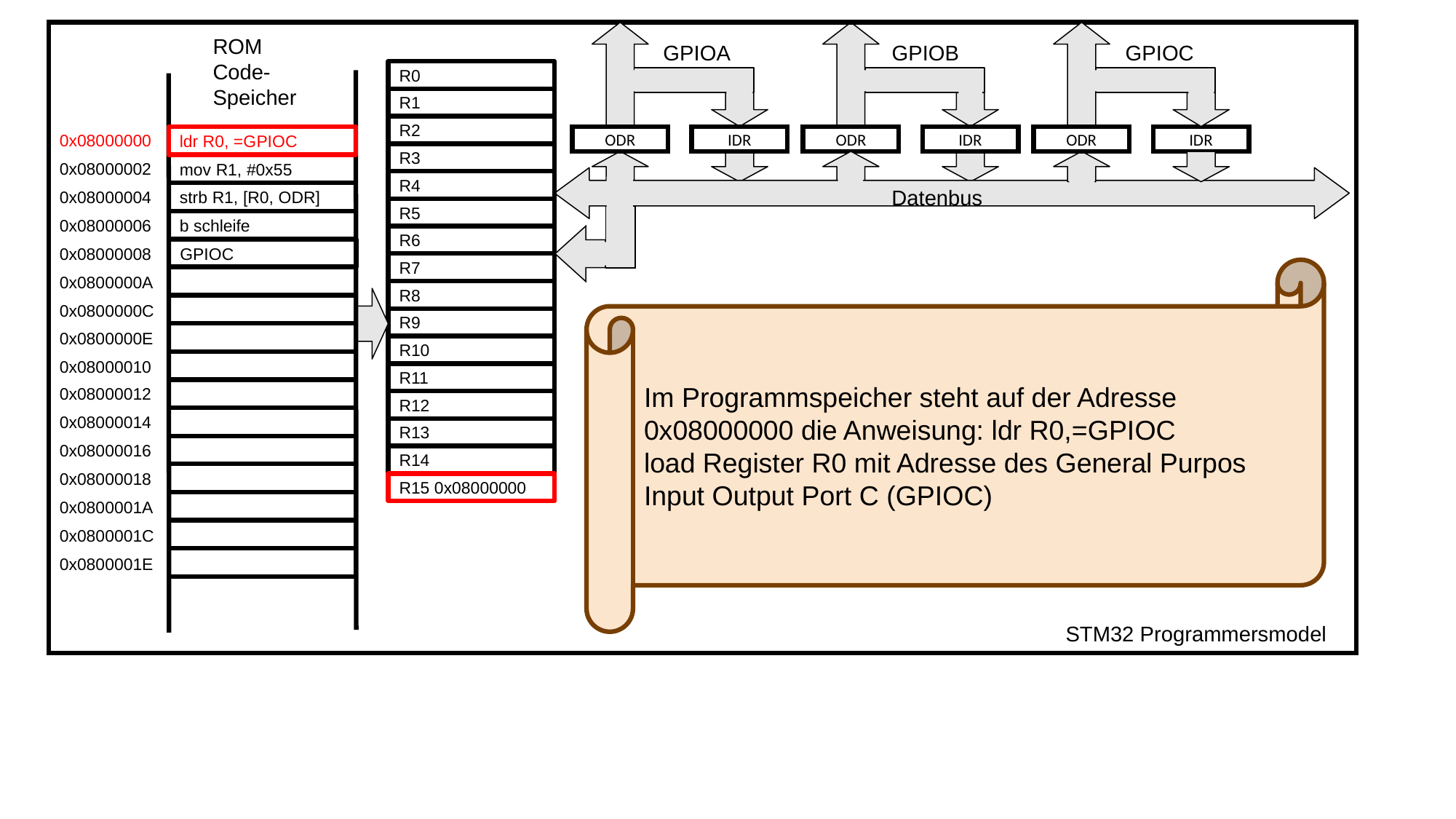

ROM
Code-Speicher

GPIOC
GPIOA
GPIOB
R0
R1
R2
R3
R4
R5
R6
R7
R8
R9
R10
R11
R12
R14
R15 0x08000000

0x08000000
ODR
ODR
IDR
IDR
ODR
IDR
ldr R0, =GPIOC

0x08000002
mov R1, #0x55

Datenbus

0x08000004
strb R1, [R0, ODR]

b schleife
0x08000006

0x08000008
GPIOC

Im Programmspeicher steht auf der Adresse 0x08000000 die Anweisung: ldr R0,=GPIOC
load Register R0 mit Adresse des General Purpos Input Output Port C (GPIOC)

0x0800000A

0x0800000C

0x0800000E

0x08000010
0x08000012

0x08000014

R13

0x08000016

0x08000018

0x0800001A

0x0800001C

0x0800001E
STM32 Programmersmodel